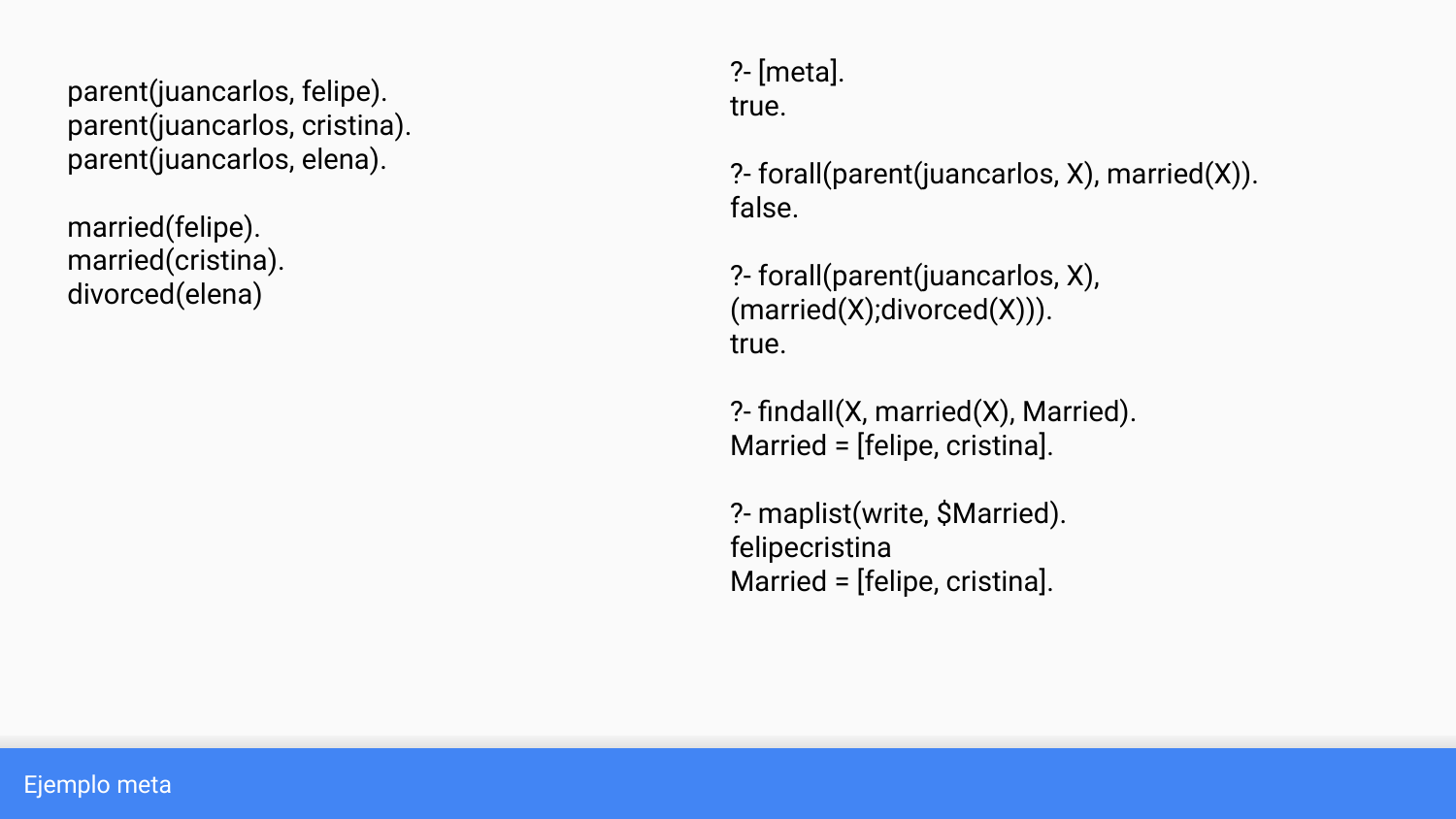

?- [meta].
true.

?- forall(parent(juancarlos, X), married(X)).
false.

?- forall(parent(juancarlos, X), (married(X);divorced(X))).
true.

?- findall(X, married(X), Married).
Married = [felipe, cristina].

?- maplist(write, $Married).
felipecristina
Married = [felipe, cristina].
parent(juancarlos, felipe).
parent(juancarlos, cristina).
parent(juancarlos, elena).

married(felipe).
married(cristina).
divorced(elena)
Ejemplo meta